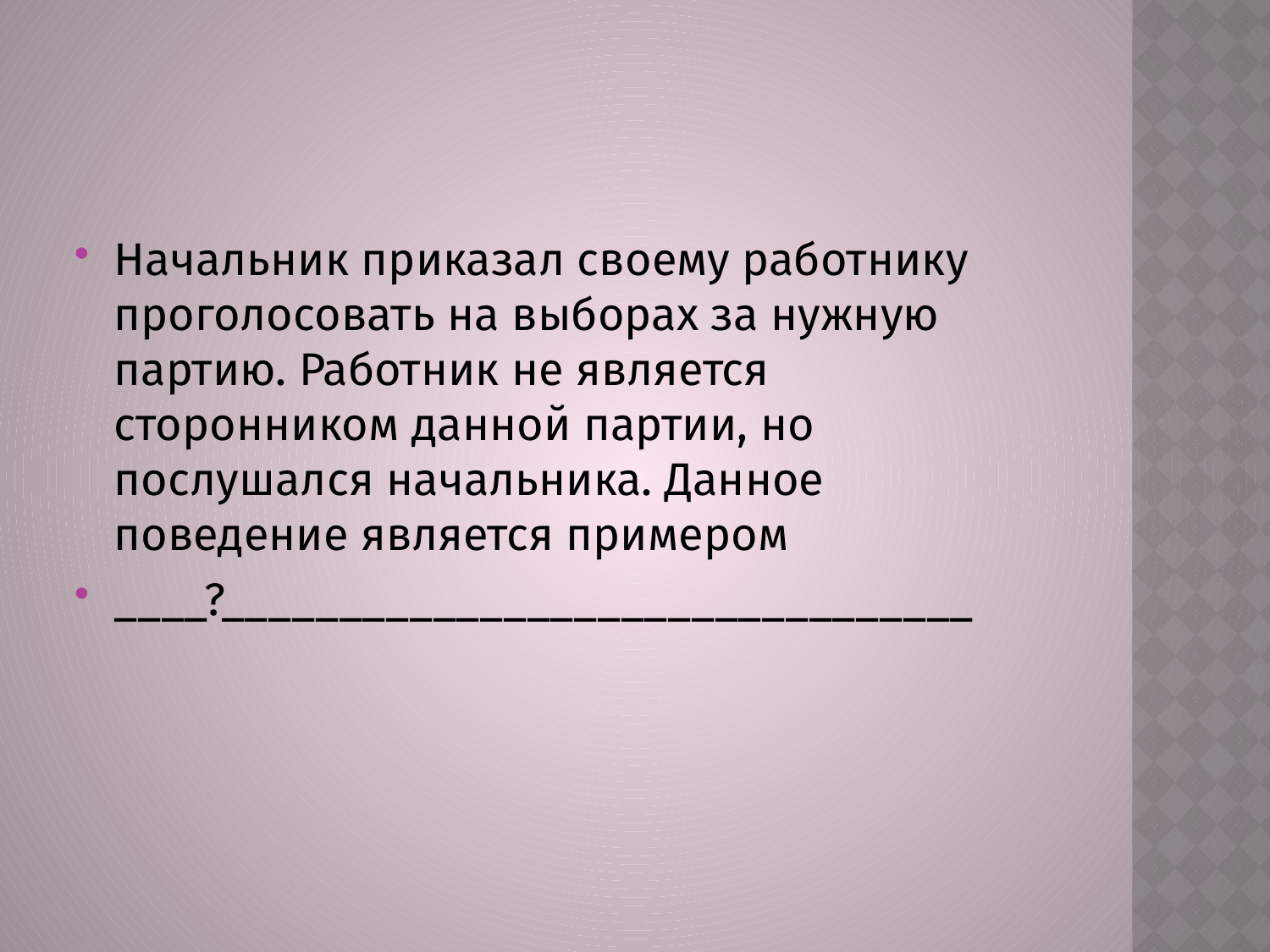

#
Начальник приказал своему работнику проголосовать на выборах за нужную партию. Работник не является сторонником данной партии, но послушался начальника. Данное поведение является примером
____?________________________________